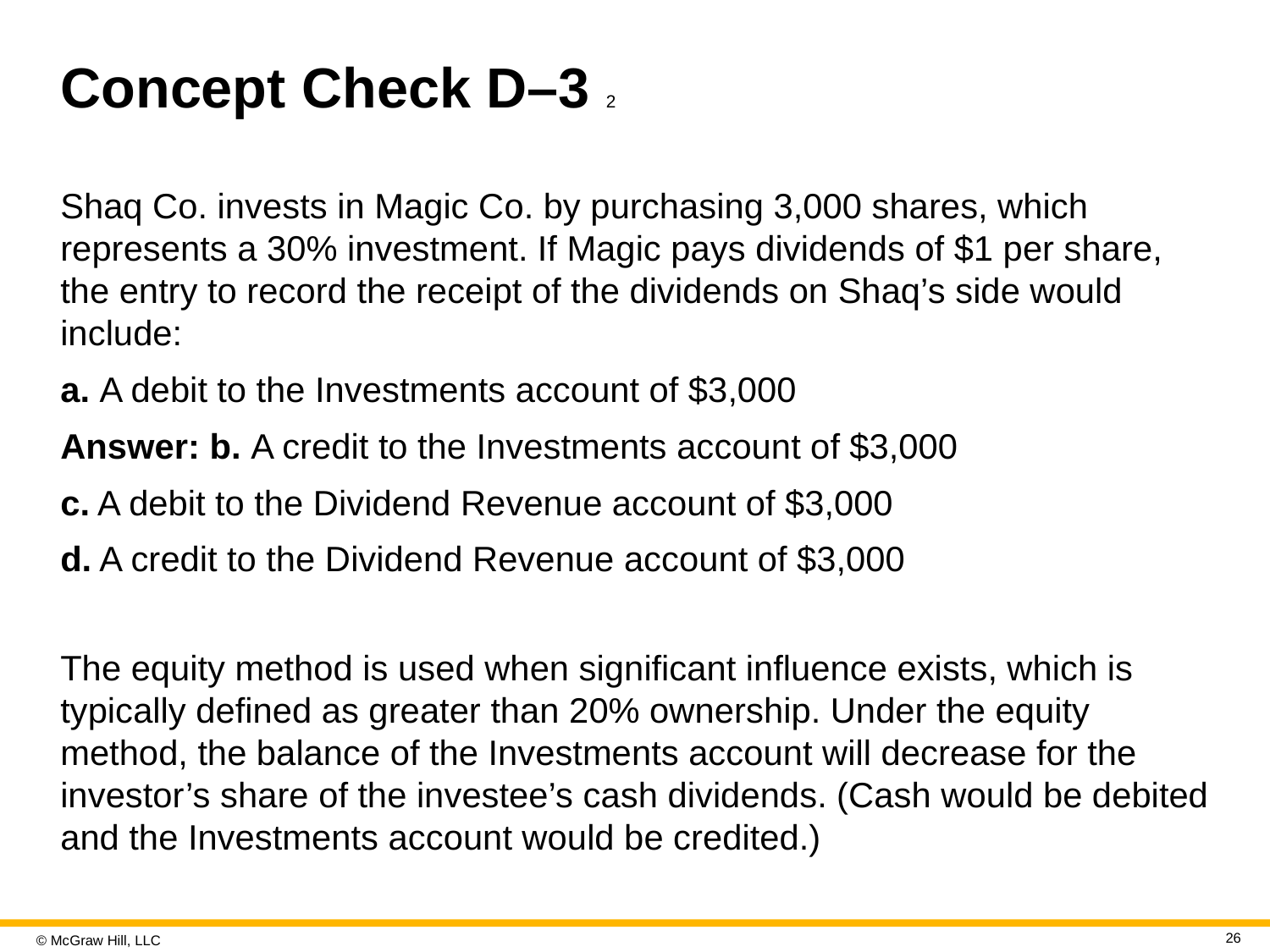

# Concept Check D–3 2
Shaq Co. invests in Magic Co. by purchasing 3,000 shares, which represents a 30% investment. If Magic pays dividends of $1 per share, the entry to record the receipt of the dividends on Shaq’s side would include:
a. A debit to the Investments account of $3,000
Answer: b. A credit to the Investments account of $3,000
c. A debit to the Dividend Revenue account of $3,000
d. A credit to the Dividend Revenue account of $3,000
The equity method is used when significant influence exists, which is typically defined as greater than 20% ownership. Under the equity method, the balance of the Investments account will decrease for the investor’s share of the investee’s cash dividends. (Cash would be debited and the Investments account would be credited.)
26